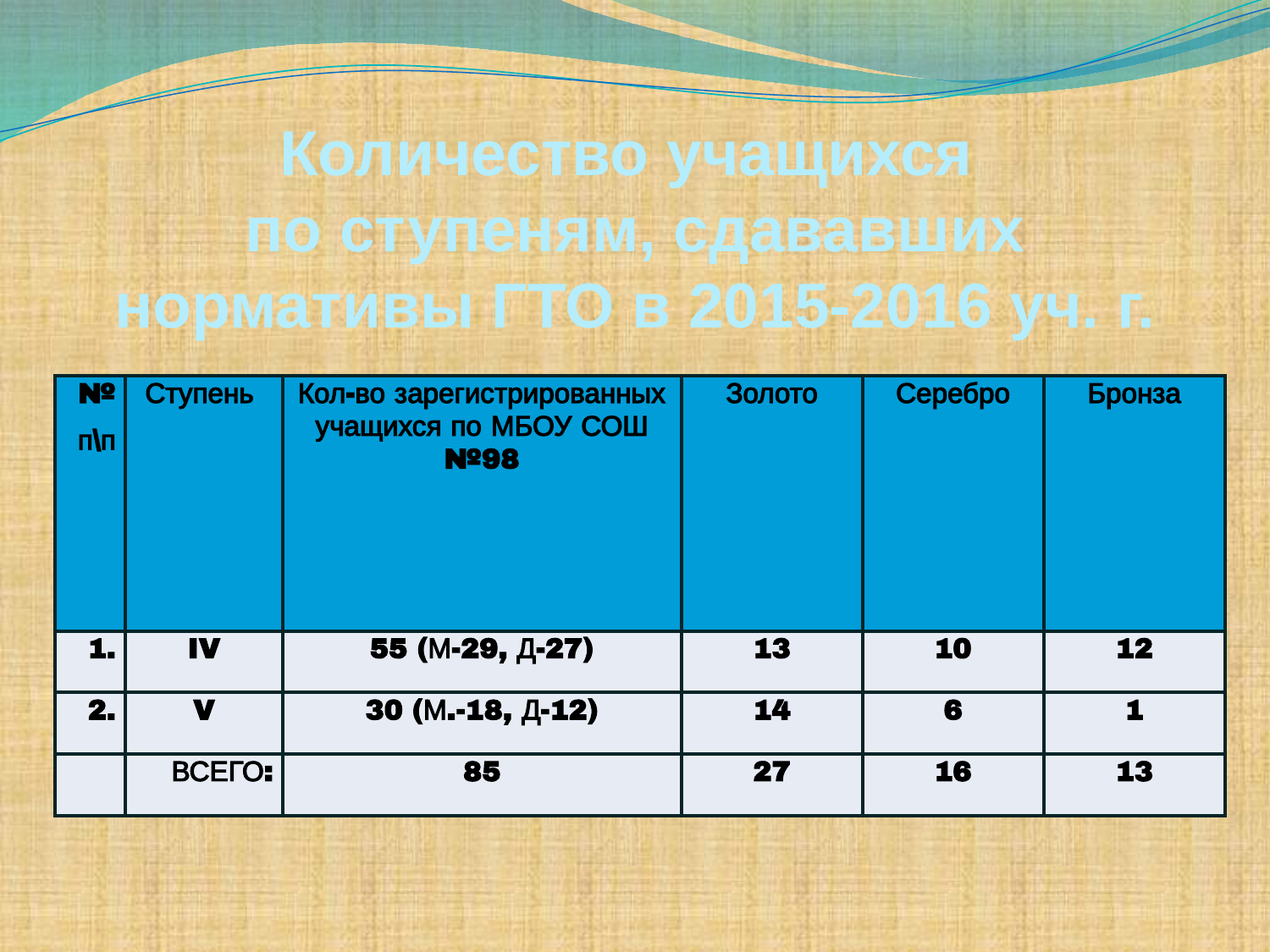

Количество учащихся
по ступеням, сдававших нормативы ГТО в 2015-2016 уч. г.
| № п\п | Ступень | Кол-во зарегистрированных учащихся по МБОУ СОШ №98 | Золото | Серебро | Бронза |
| --- | --- | --- | --- | --- | --- |
| 1. | IV | 55 (М-29, Д-27) | 13 | 10 | 12 |
| 2. | V | 30 (М.-18, Д-12) | 14 | 6 | 1 |
|  | ВСЕГО: | 85 | 27 | 16 | 13 |